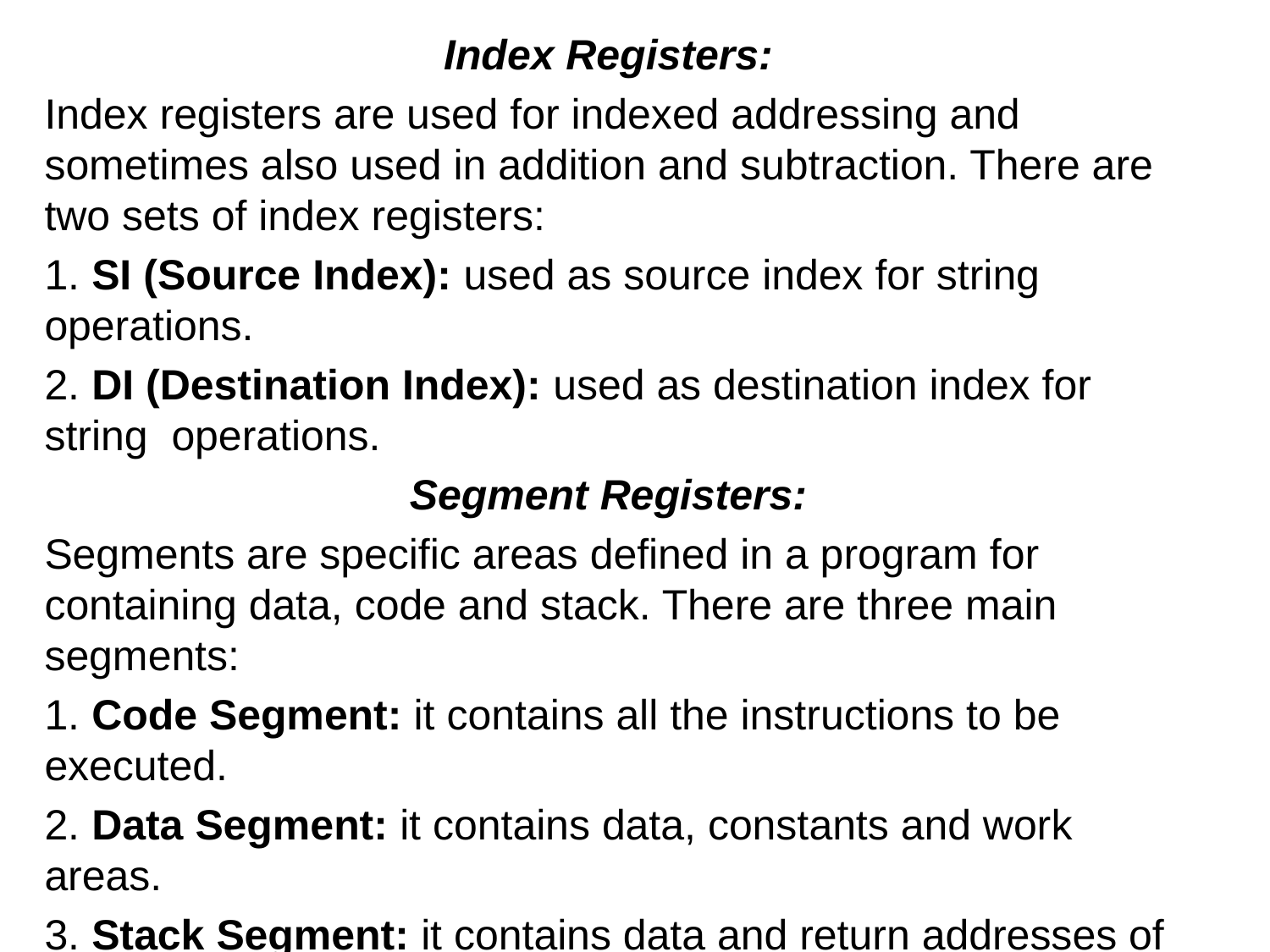

Index Registers:
Index registers are used for indexed addressing and sometimes also used in addition and subtraction. There are two sets of index registers:
1. SI (Source Index): used as source index for string operations.
2. DI (Destination Index): used as destination index for string  operations.
Segment Registers:
Segments are specific areas defined in a program for containing data, code and stack. There are three main segments:
1. Code Segment: it contains all the instructions to be executed.
2. Data Segment: it contains data, constants and work areas.
3. Stack Segment: it contains data and return addresses of procedures or subroutines. It is implemented as a 'stack' data structure.